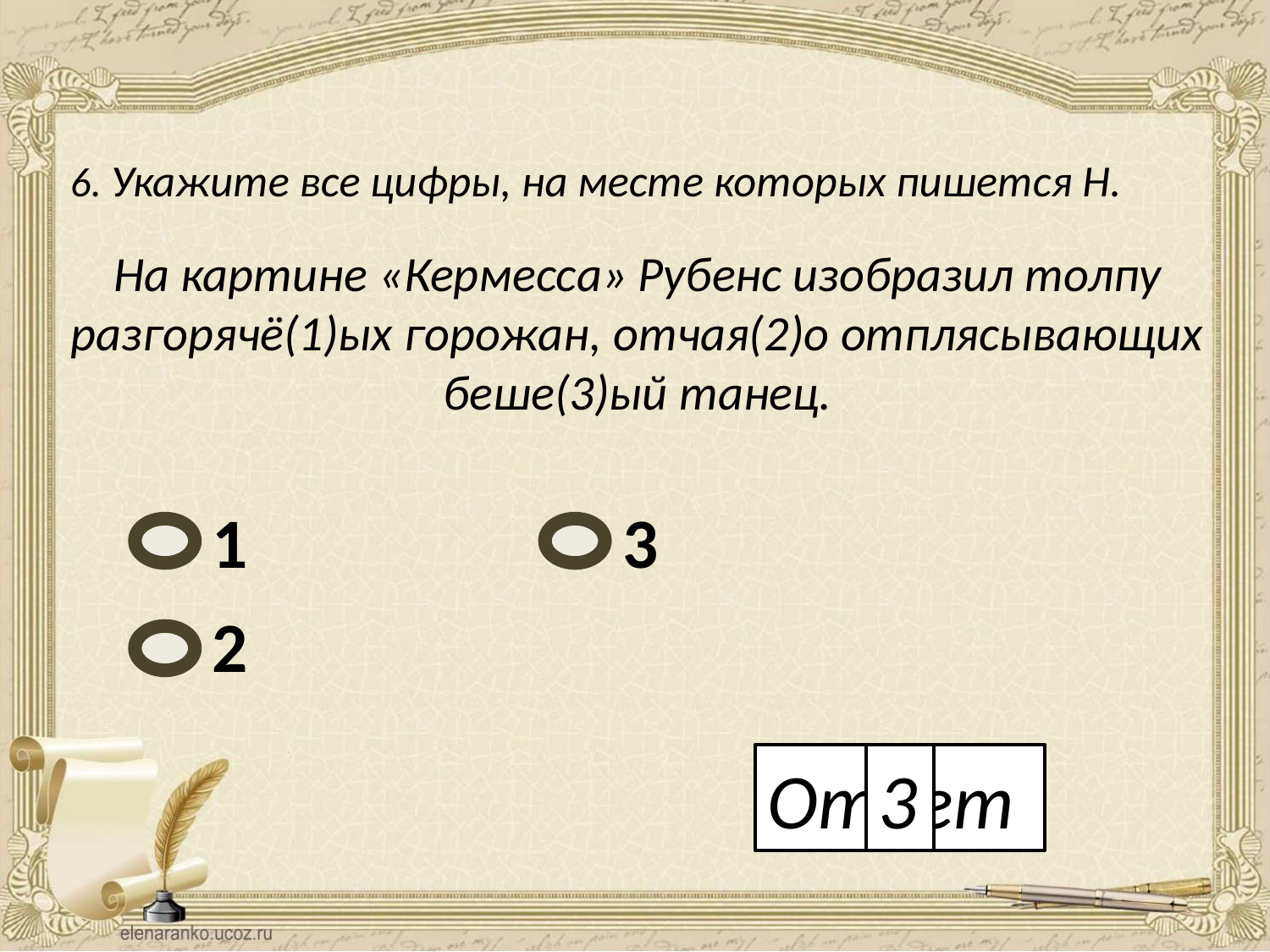

6. Укажите все цифры, на месте которых пишется Н.
На картине «Кермесса» Рубенс изобразил толпу разгорячё(1)ых горожан, отчая(2)о отплясывающих беше(3)ый танец.
1
3

2

Ответ
3